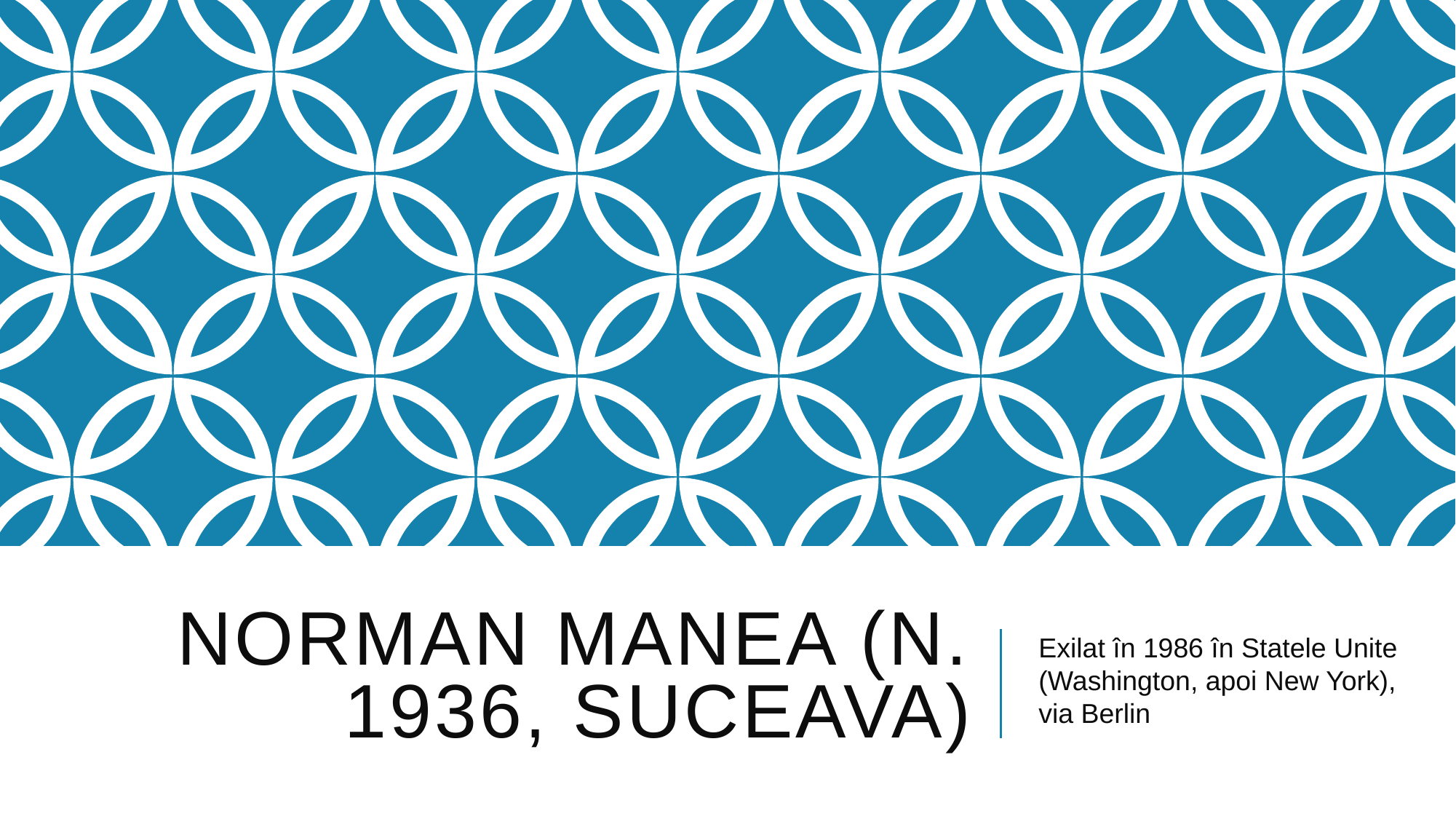

# Norman Manea (n. 1936, Suceava)
Exilat în 1986 în Statele Unite (Washington, apoi New York), via Berlin